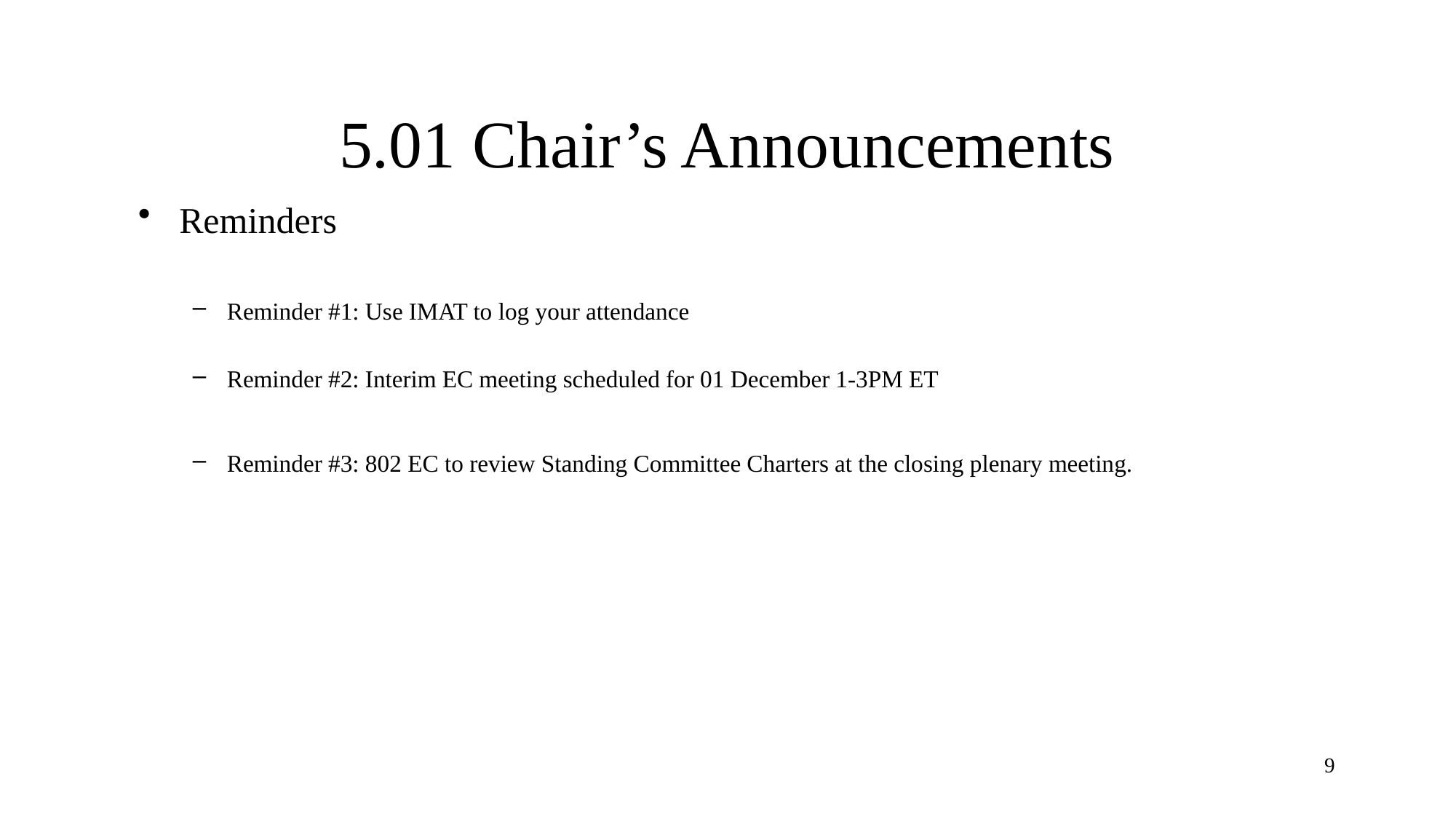

# 5.01 Chair’s Announcements
Reminders

Reminder #1: Use IMAT to log your attendance

Reminder #2: Interim EC meeting scheduled for 01 December 1-3PM ET

Reminder #3: 802 EC to review Standing Committee Charters at the closing plenary meeting.

9